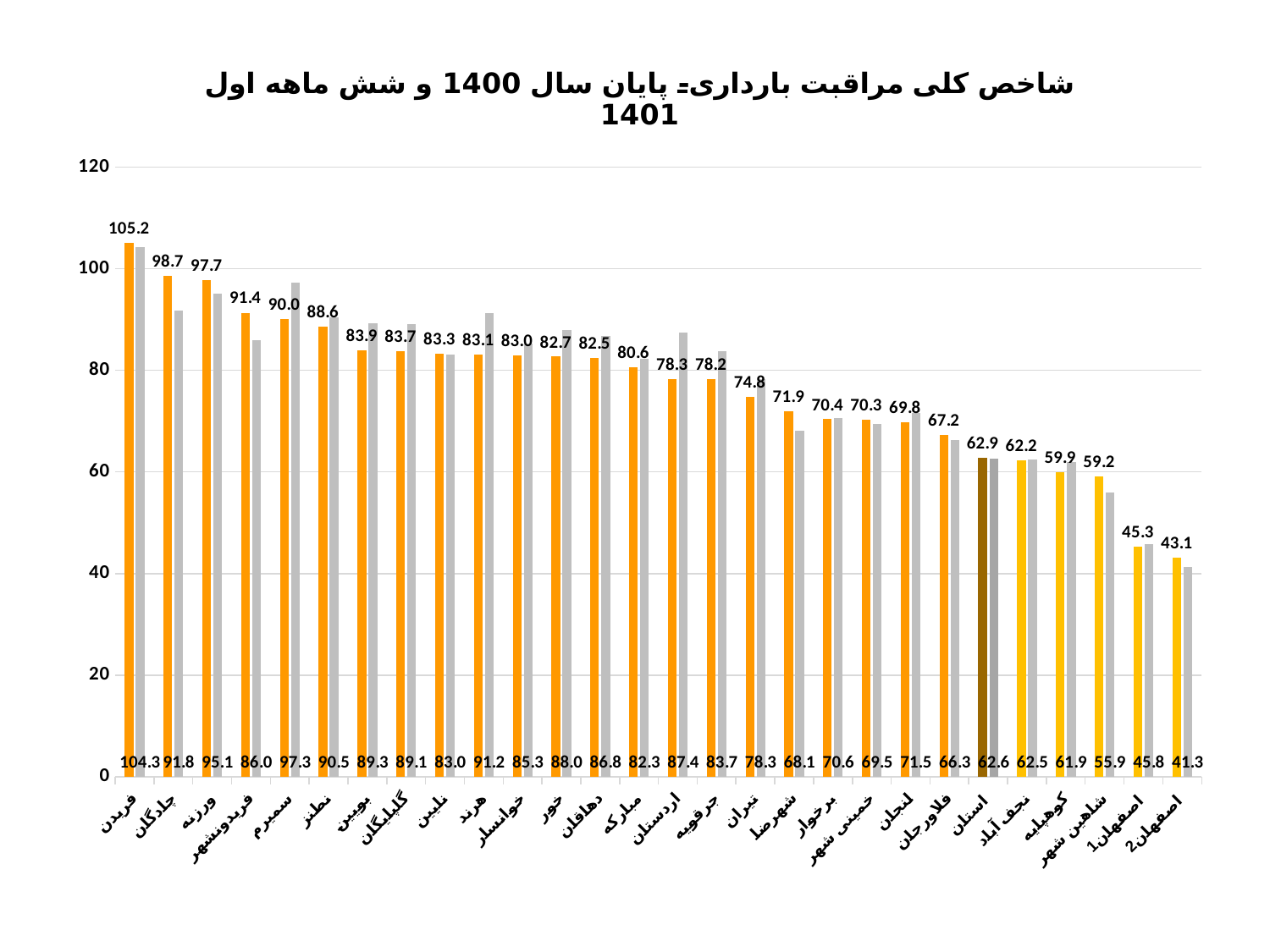

### Chart: شاخص کلی مراقبت بارداری- پایان سال 1400 و شش ماهه اول 1401

| Category | شاخص کلی مراقبت بارداری-6 ماهه اول 1401 | شاخص کلی مراقبت بارداری-سال 1400 |
|---|---|---|
| فریدن | 105.1542158936525 | 104.29416242668312 |
| چادگان | 98.65683268834498 | 91.80182699478001 |
| ورزنه | 97.73394006067274 | 95.08228593159468 |
| فریدونشهر | 91.35229849515564 | 86.01103503938101 |
| سمیرم | 90.04577120446824 | 97.29726580705297 |
| نطنز | 88.64706413344545 | 90.51432303644692 |
| بویین | 83.87301587301587 | 89.27582031120401 |
| گلپایگان | 83.74178297446032 | 89.08592556203594 |
| نایین | 83.27106162809166 | 83.03104125936788 |
| هرند | 83.14370822435338 | 91.23839325888657 |
| خوانسار | 83.01779373166589 | 85.25371767946025 |
| خور | 82.70288123409298 | 87.99627371273714 |
| دهاقان | 82.521400168459 | 86.84687661786899 |
| مبارکه | 80.60542695316983 | 82.26050257750546 |
| اردستان | 78.28982430683381 | 87.43151677109414 |
| جرقویه | 78.22015124894968 | 83.71037103710371 |
| تیران | 74.7927698623992 | 78.25590120104657 |
| شهرضا | 71.89944415446463 | 68.0966123206049 |
| برخوار | 70.37669440897204 | 70.58885025922538 |
| خمینی شهر | 70.30504543620845 | 69.46296305691489 |
| لنجان | 69.79307412044267 | 71.54425425439233 |
| فلاورجان | 67.22246125438102 | 66.2984099978908 |
| استان  | 62.85493110617409 | 62.628284060202134 |
| نجف آباد | 62.20405389451535 | 62.52574707596517 |
| کوهپایه | 59.8766813356207 | 61.92672641012124 |
| شاهین شهر | 59.17417919303595 | 55.92276230620647 |
| اصفهان1  | 45.300166912471035 | 45.77591736086095 |
| اصفهان2  | 43.10969457515073 | 41.25540566814806 |